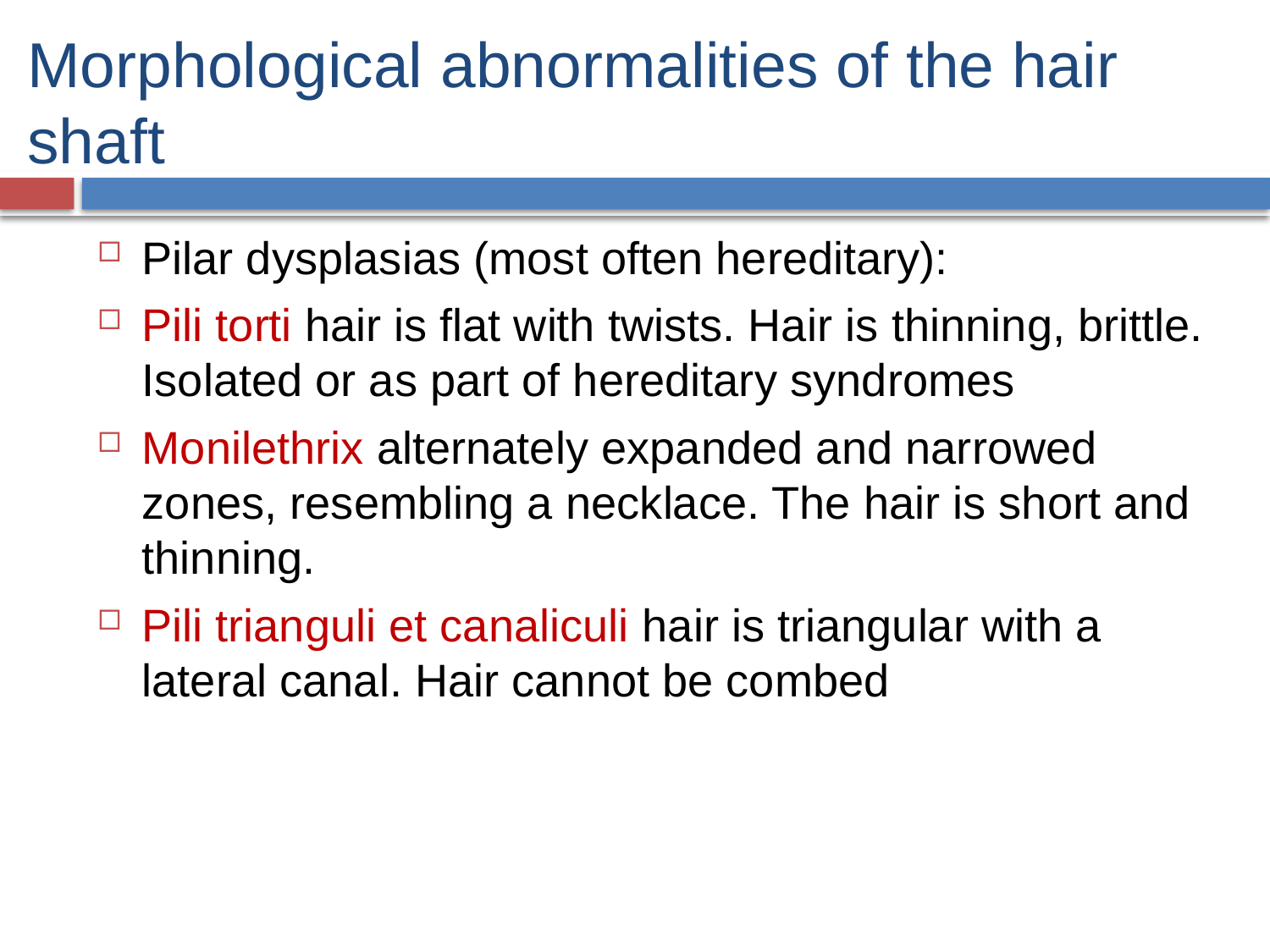

# Morphological abnormalities of the hair shaft
Pilar dysplasias (most often hereditary):
Pili torti hair is flat with twists. Hair is thinning, brittle. Isolated or as part of hereditary syndromes
Monilethrix alternately expanded and narrowed zones, resembling a necklace. The hair is short and thinning.
Pili trianguli et canaliculi hair is triangular with a lateral canal. Hair cannot be combed